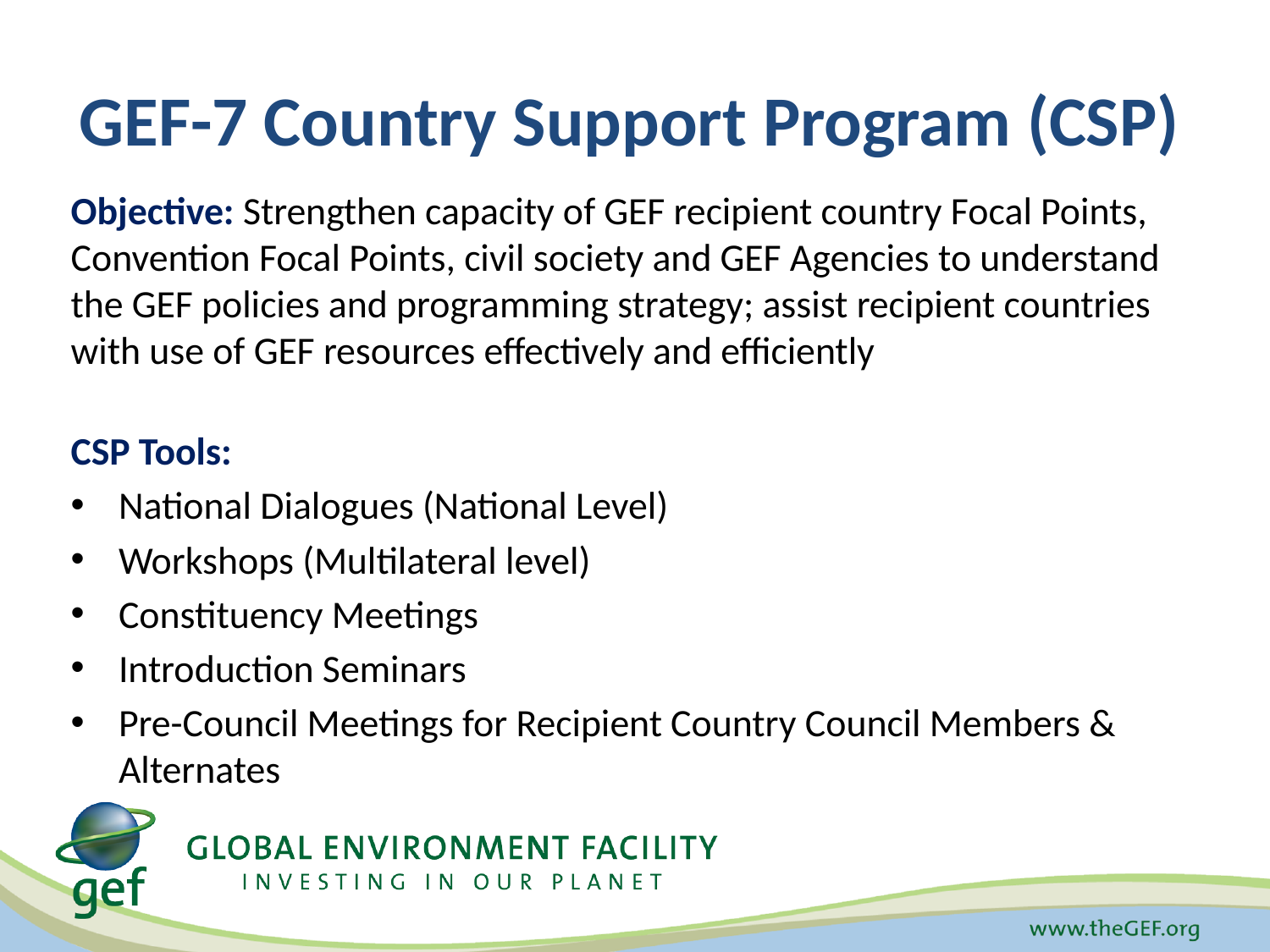

# GEF-7 Country Support Program (CSP)
Objective: Strengthen capacity of GEF recipient country Focal Points, Convention Focal Points, civil society and GEF Agencies to understand the GEF policies and programming strategy; assist recipient countries with use of GEF resources effectively and efficiently

CSP Tools:
National Dialogues (National Level)
Workshops (Multilateral level)
Constituency Meetings
Introduction Seminars
Pre-Council Meetings for Recipient Country Council Members & Alternates